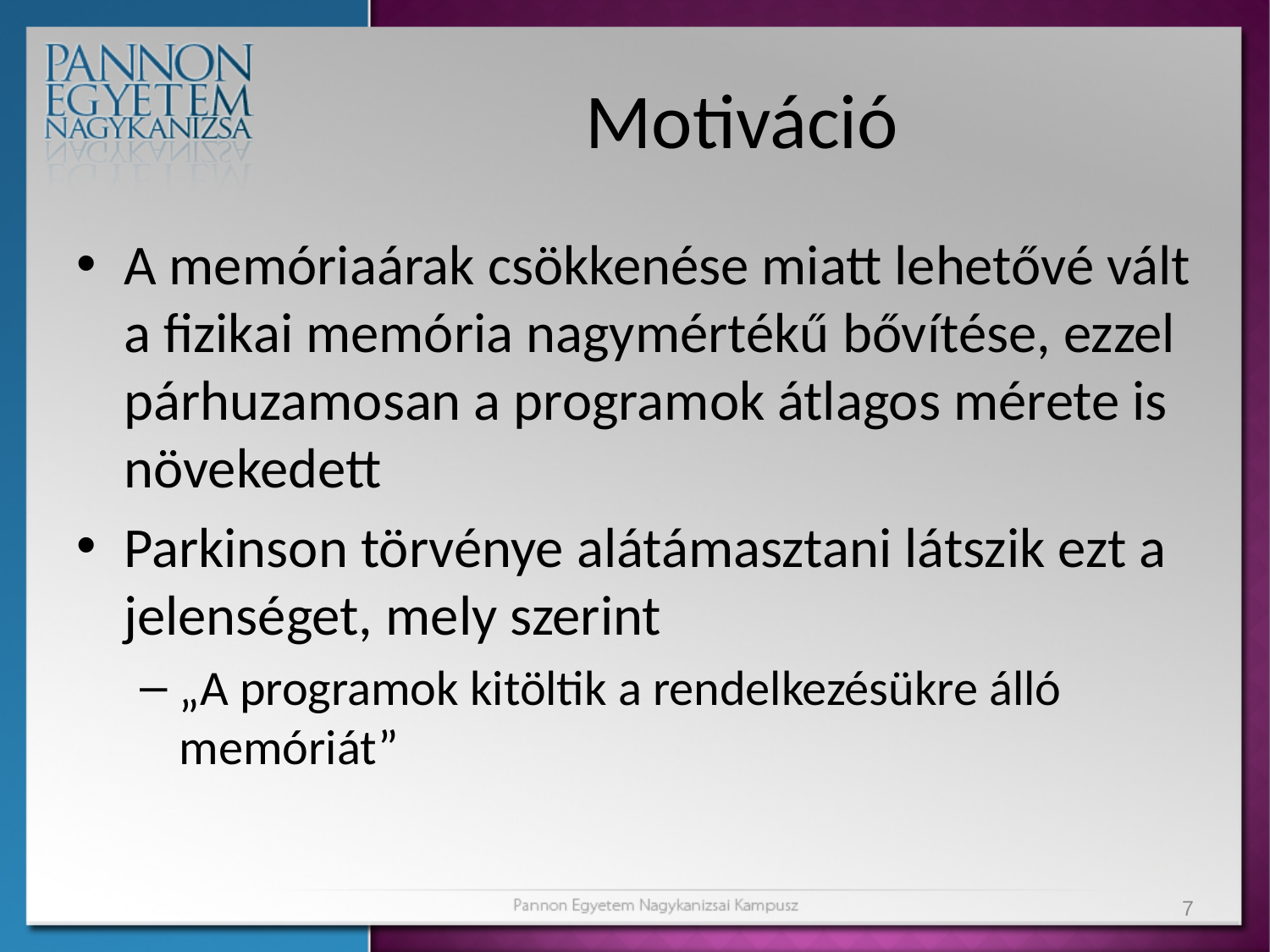

# Motiváció
A memóriaárak csökkenése miatt lehetővé vált a fizikai memória nagymértékű bővítése, ezzel párhuzamosan a programok átlagos mérete is növekedett
Parkinson törvénye alátámasztani látszik ezt a jelenséget, mely szerint
„A programok kitöltik a rendelkezésükre álló memóriát”
7